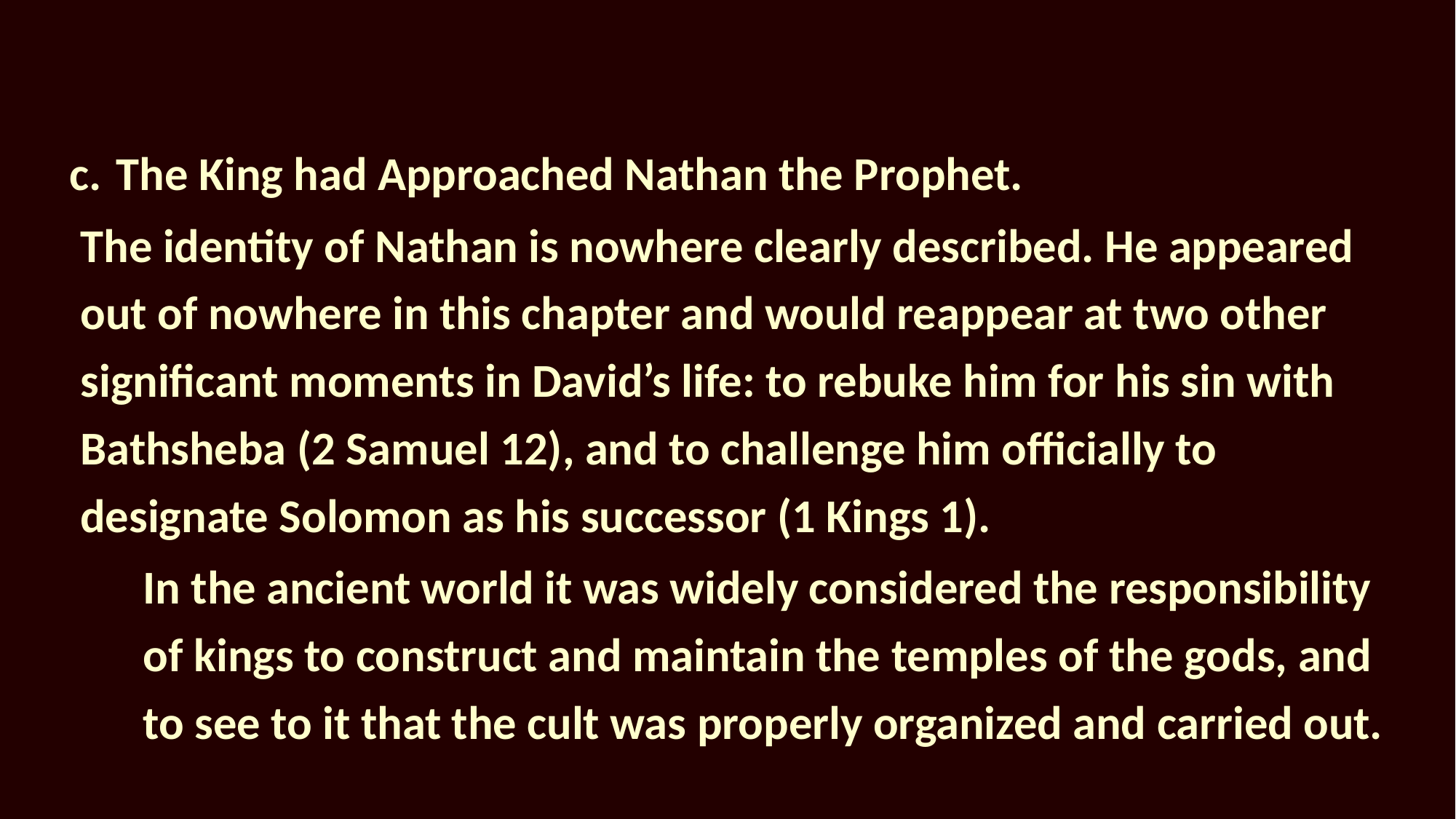

c.	The King had Approached Nathan the Prophet.
The identity of Nathan is nowhere clearly described. He appeared out of nowhere in this chapter and would reappear at two other significant moments in David’s life: to rebuke him for his sin with Bathsheba (2 Samuel 12), and to challenge him officially to designate Solomon as his successor (1 Kings 1).
In the ancient world it was widely considered the responsibility of kings to construct and maintain the temples of the gods, and to see to it that the cult was properly organized and carried out.